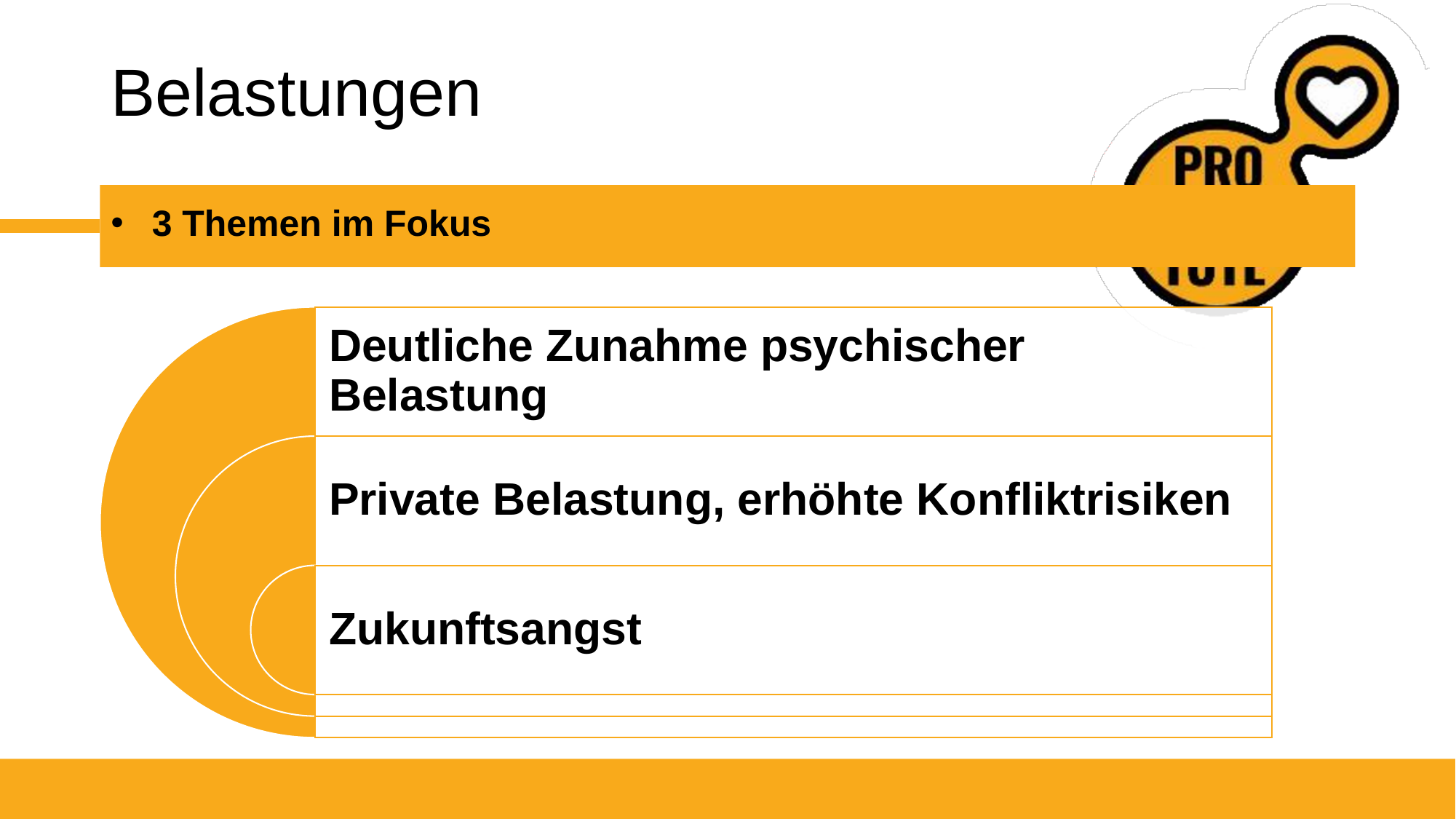

# Belastungen
3 Themen im Fokus
Deutliche Zunahme psychischer Belastung
Private Belastung, erhöhte Konfliktrisiken
Zukunftsangst